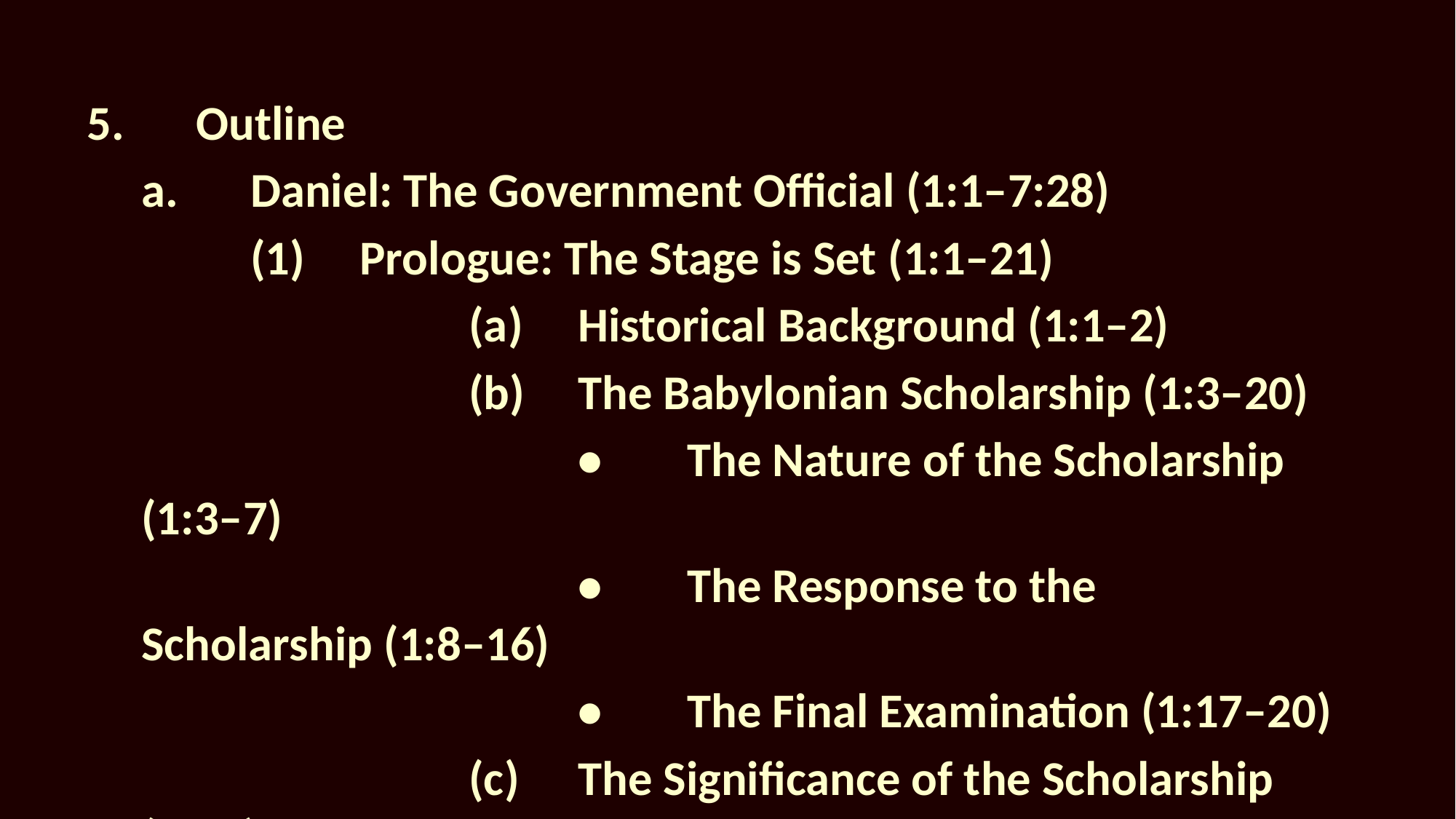

5.	Outline
a.	Daniel: The Government Official (1:1–7:28)
	(1)	Prologue: The Stage is Set (1:1–21)
			(a)	Historical Background (1:1–2)
			(b)	The Babylonian Scholarship (1:3–20)
				•	The Nature of the Scholarship (1:3–7)
				•	The Response to the Scholarship (1:8–16)
				•	The Final Examination (1:17–20)
			(c)	The Significance of the Scholarship (1:21)